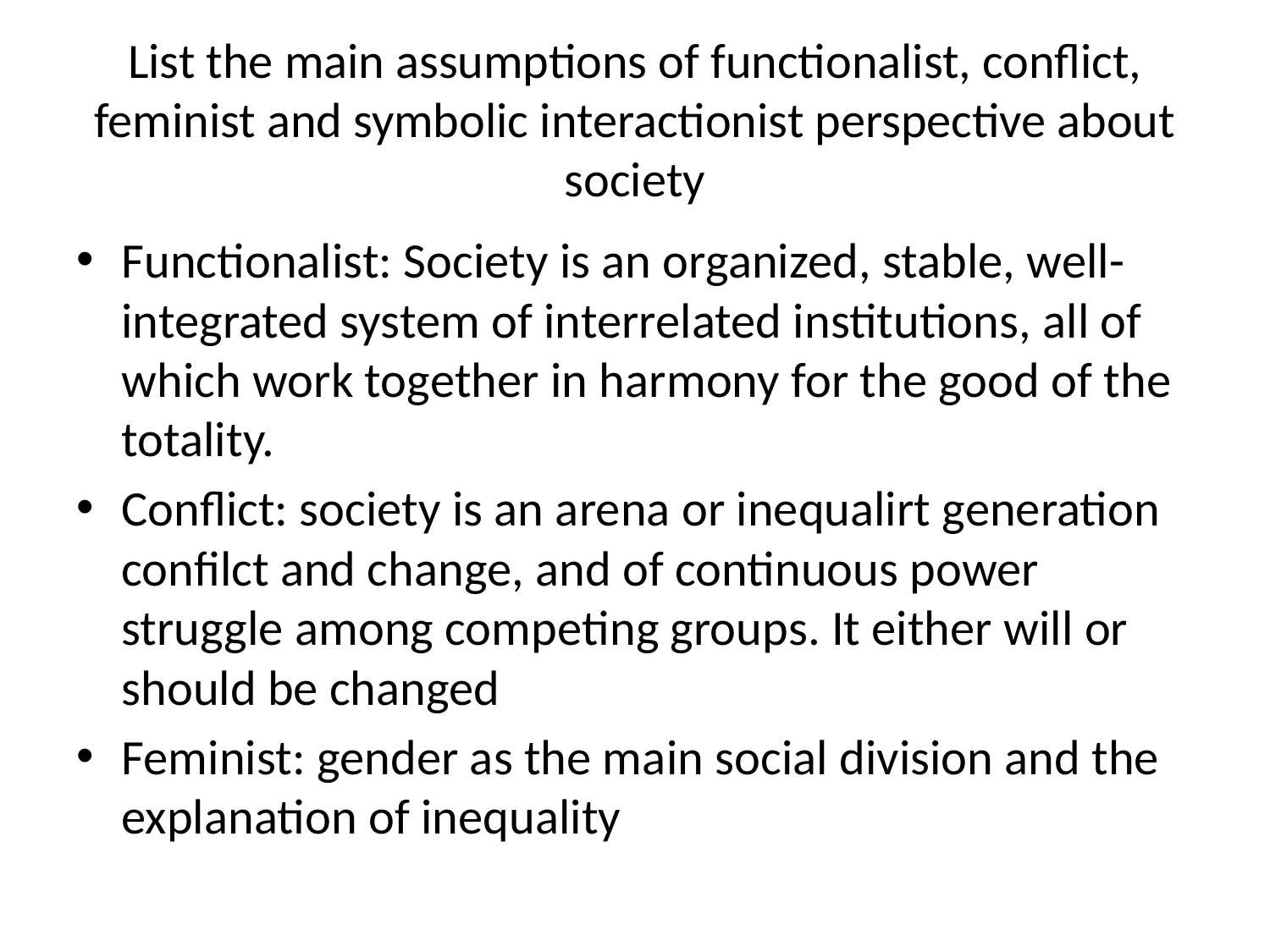

# List the main assumptions of functionalist, conflict, feminist and symbolic interactionist perspective about society
Functionalist: Society is an organized, stable, well-integrated system of interrelated institutions, all of which work together in harmony for the good of the totality.
Conflict: society is an arena or inequalirt generation confilct and change, and of continuous power struggle among competing groups. It either will or should be changed
Feminist: gender as the main social division and the explanation of inequality